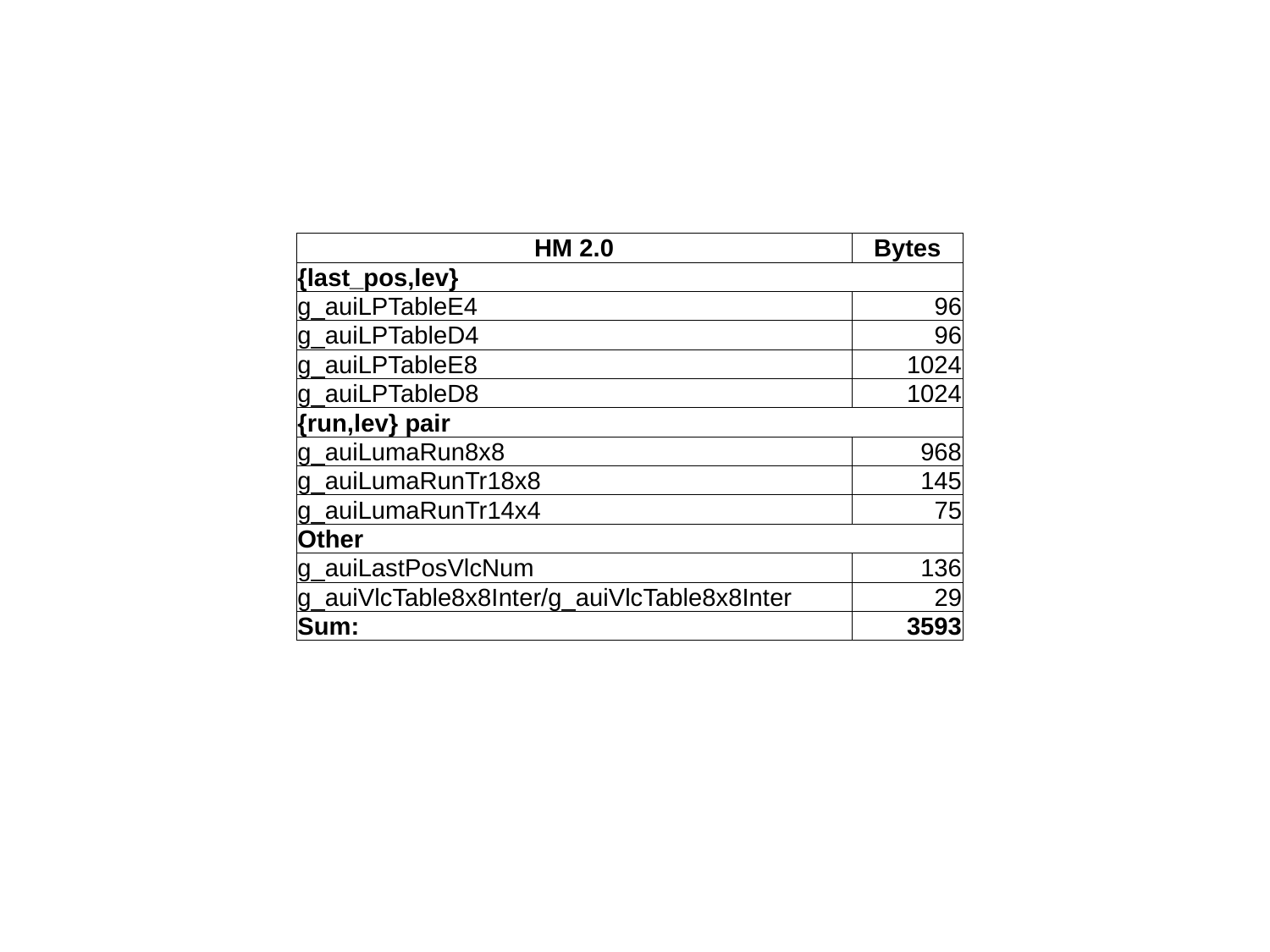

| HM 2.0 | Bytes |
| --- | --- |
| {last\_pos,lev} |  |
| g\_auiLPTableE4 | 96 |
| g\_auiLPTableD4 | 96 |
| g\_auiLPTableE8 | 1024 |
| g\_auiLPTableD8 | 1024 |
| {run,lev} pair |  |
| g\_auiLumaRun8x8 | 968 |
| g\_auiLumaRunTr18x8 | 145 |
| g\_auiLumaRunTr14x4 | 75 |
| Other |  |
| g\_auiLastPosVlcNum | 136 |
| g\_auiVlcTable8x8Inter/g\_auiVlcTable8x8Inter | 29 |
| Sum: | 3593 |